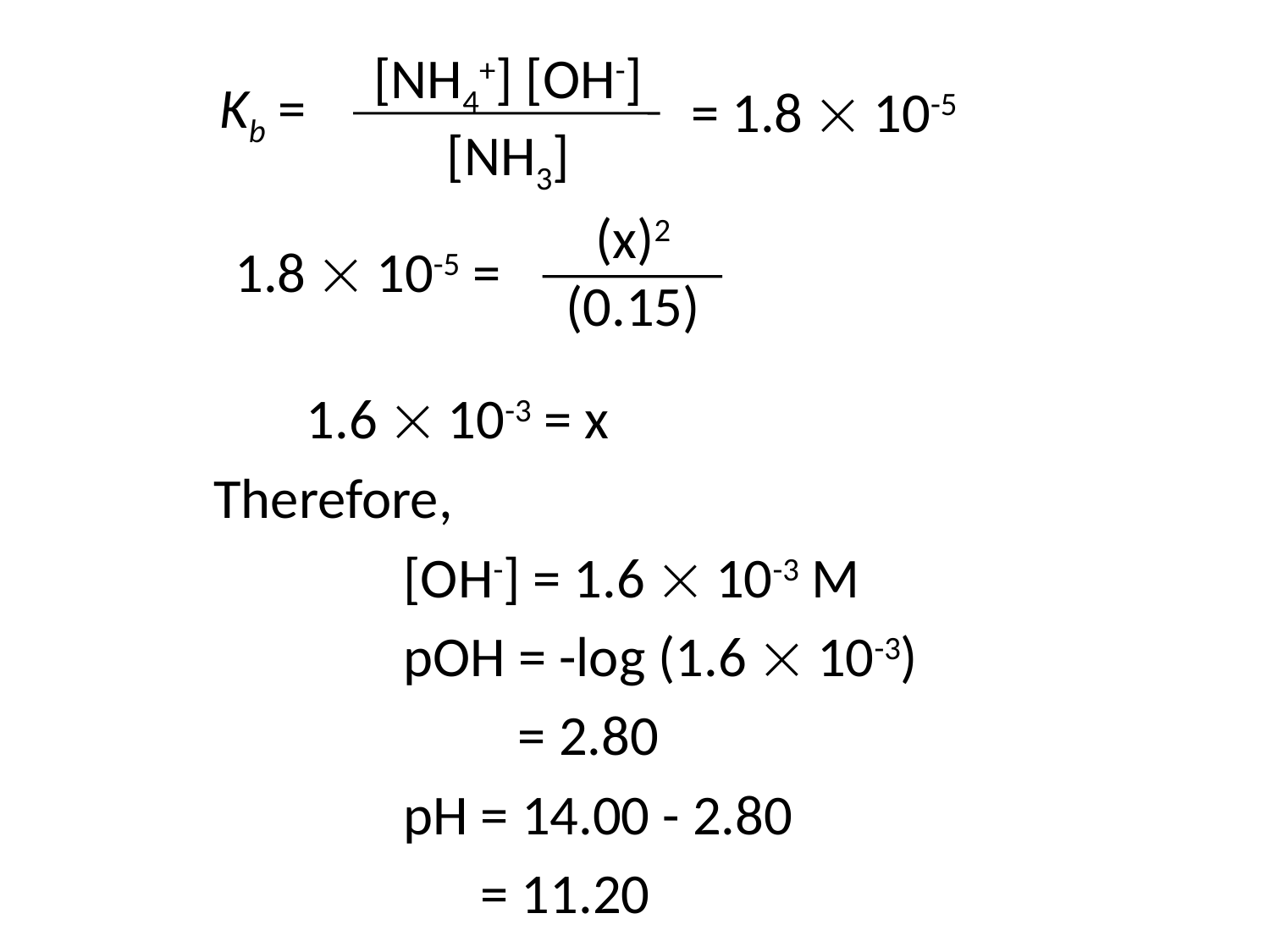

[NH4+] [OH-]
[NH3]
Kb =

= 1.8 × 10-5
(x)2
(0.15)

1.8 × 10-5 =
1.6 × 10-3 = x2
Therefore,
	[OH-] = 1.6 × 10-3 M
	pOH = -log (1.6 × 10-3)
	pOH = 2.80
	pH = 14.00 - 2.80
	pH = 11.20